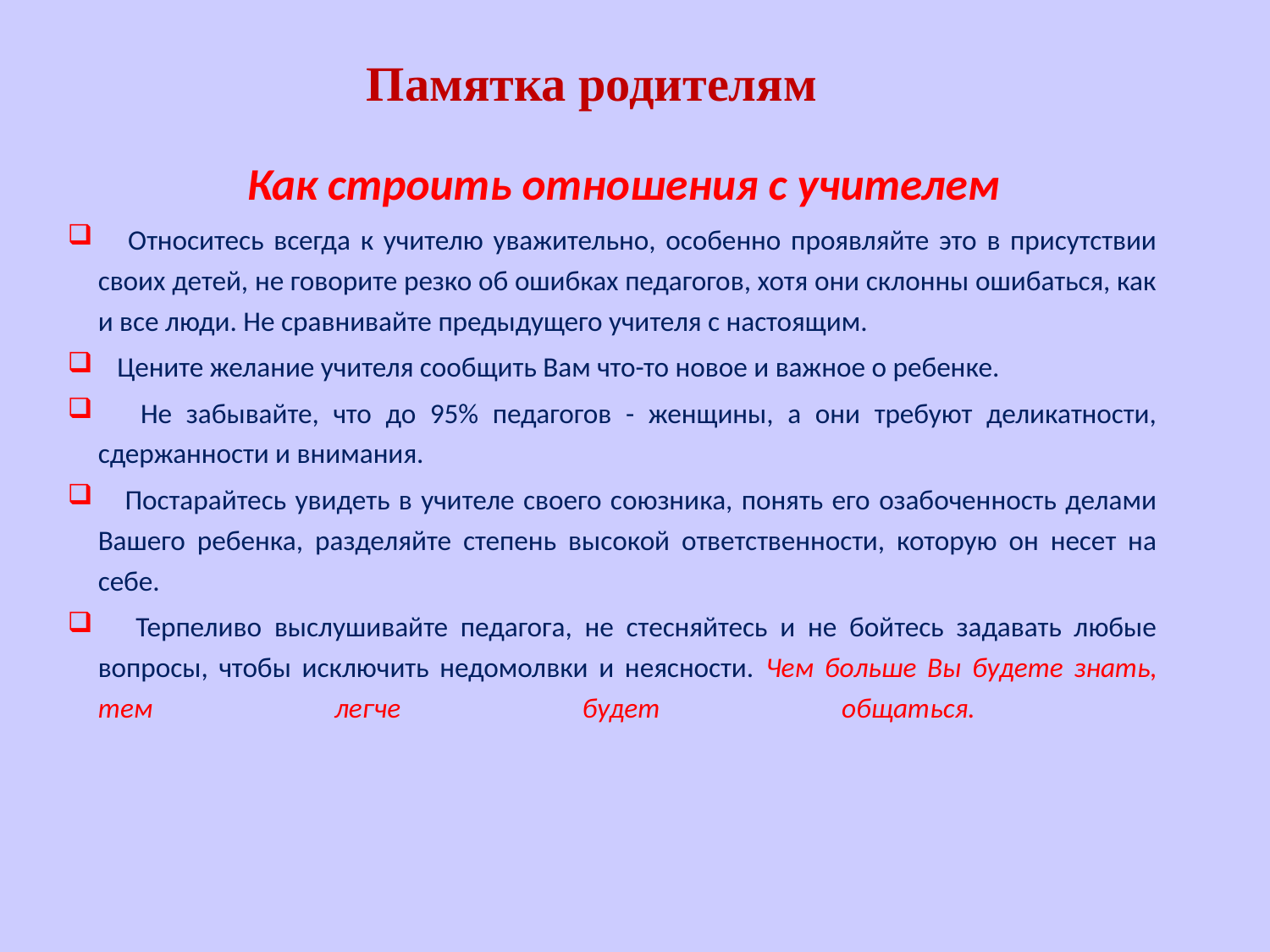

# Памятка родителям
      Как строить отношения с учителем
   Относитесь всегда к учителю уважительно, особенно проявляйте это в присутствии своих детей, не говорите резко об ошибках педагогов, хотя они склонны ошибаться, как и все люди. Не сравнивайте предыдущего учителя с настоящим.
   Цените желание учителя сообщить Вам что-то новое и важное о ребенке.
   Не забывайте, что до 95% педагогов - женщины, а они требуют деликатности, сдержанности и внимания.
   Постарайтесь увидеть в учителе своего союзника, понять его озабоченность делами Вашего ребенка, разделяйте степень высокой ответственности, которую он несет на себе.
   Терпеливо выслушивайте педагога, не стесняйтесь и не бойтесь задавать любые вопросы, чтобы исключить недомолвки и неясности. Чем больше Вы будете знать, тем легче будет общаться.